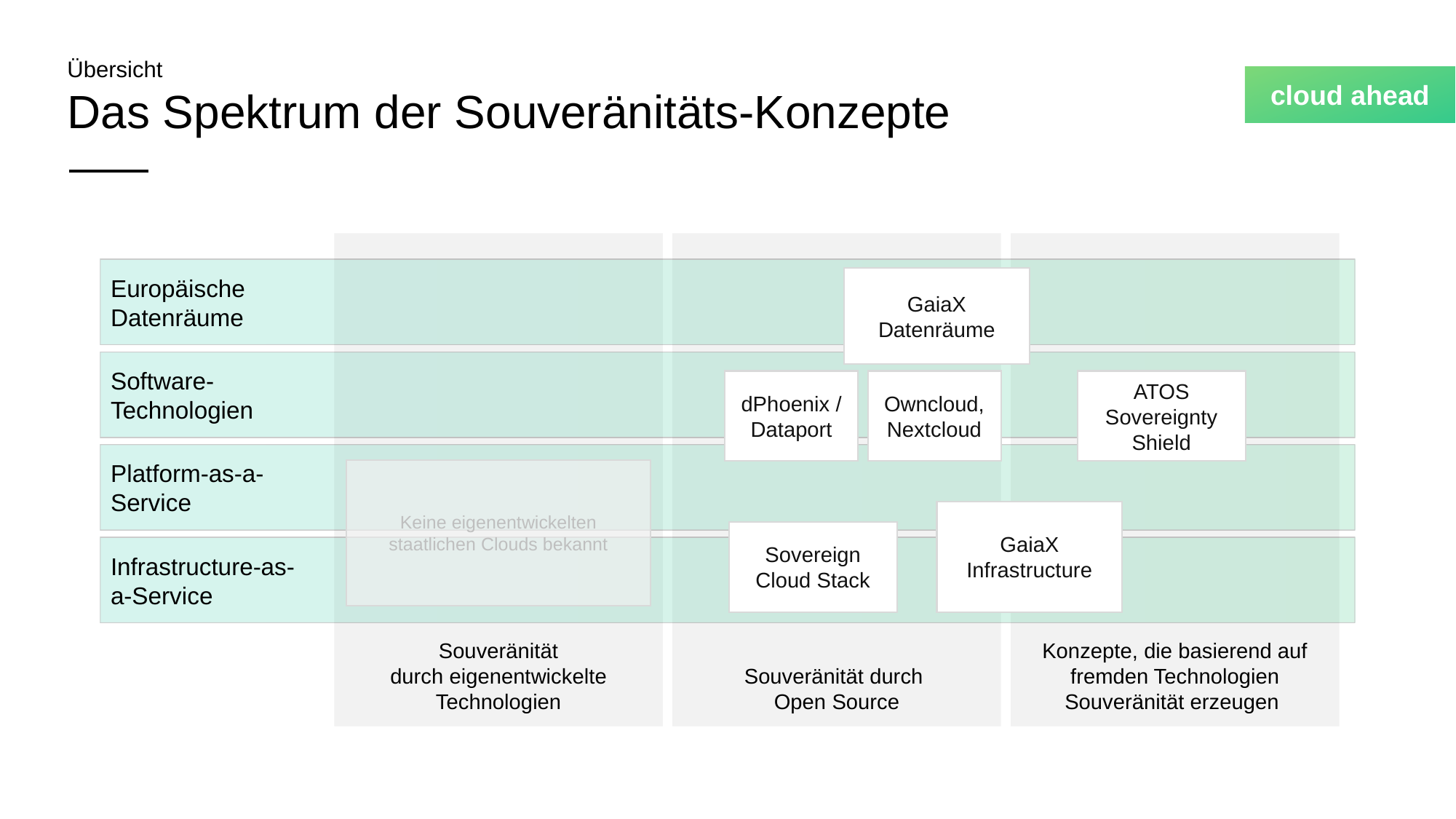

# Übersicht Das Spektrum der Souveränitäts-Konzepte
Souveränität
durch eigenentwickelte Technologien
Souveränität durch
Open Source
Konzepte, die basierend auf fremden Technologien Souveränität erzeugen
Europäische Datenräume
Software-Technologien
Platform-as-a-Service
Infrastructure-as-a-Service
GaiaX Datenräume
dPhoenix / Dataport
Owncloud, Nextcloud
ATOS Sovereignty Shield
Keine eigenentwickelten staatlichen Clouds bekannt
GaiaX Infrastructure
Sovereign Cloud Stack